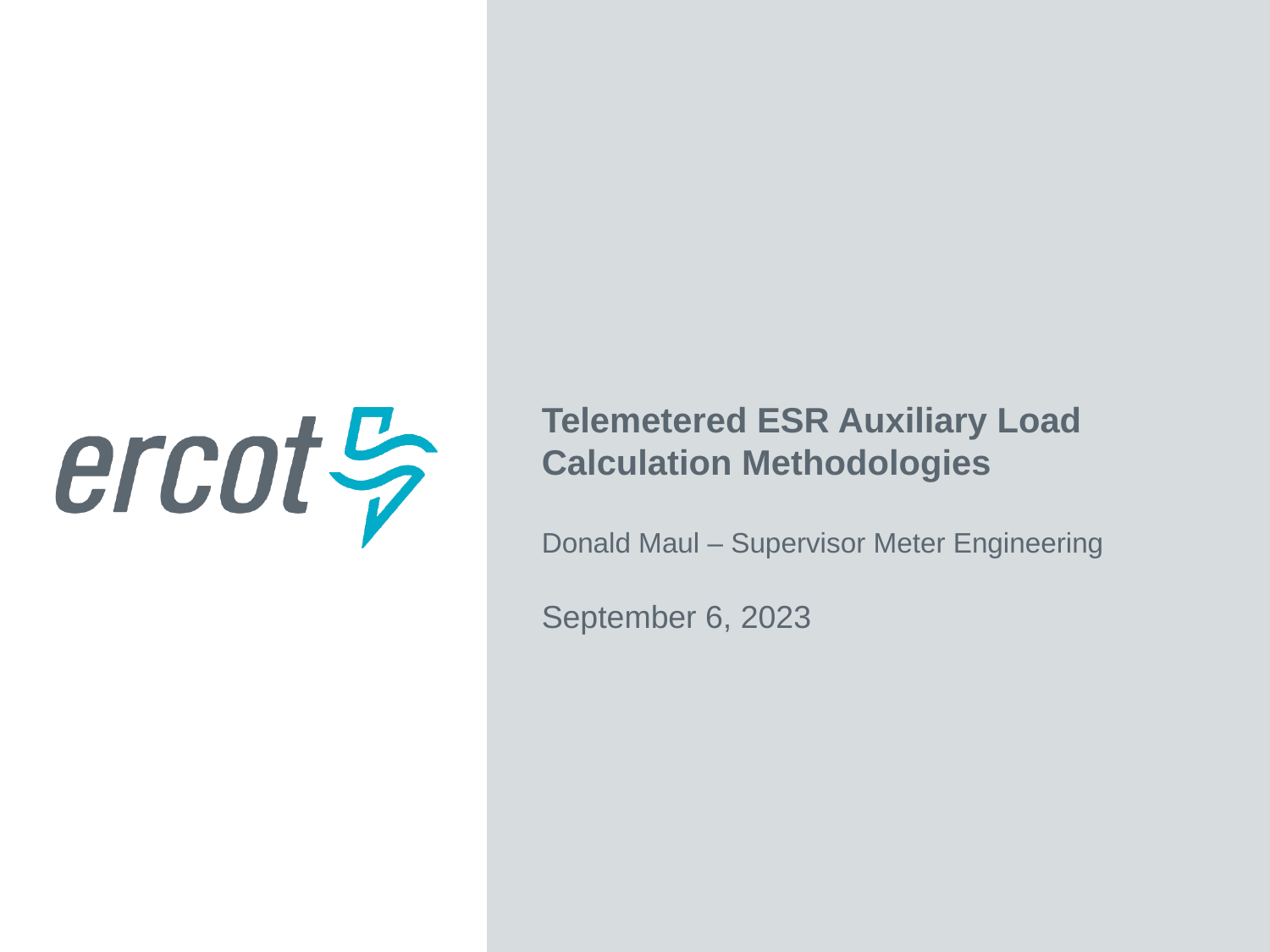

Telemetered ESR Auxiliary Load Calculation Methodologies

Donald Maul – Supervisor Meter Engineering

September 6, 2023